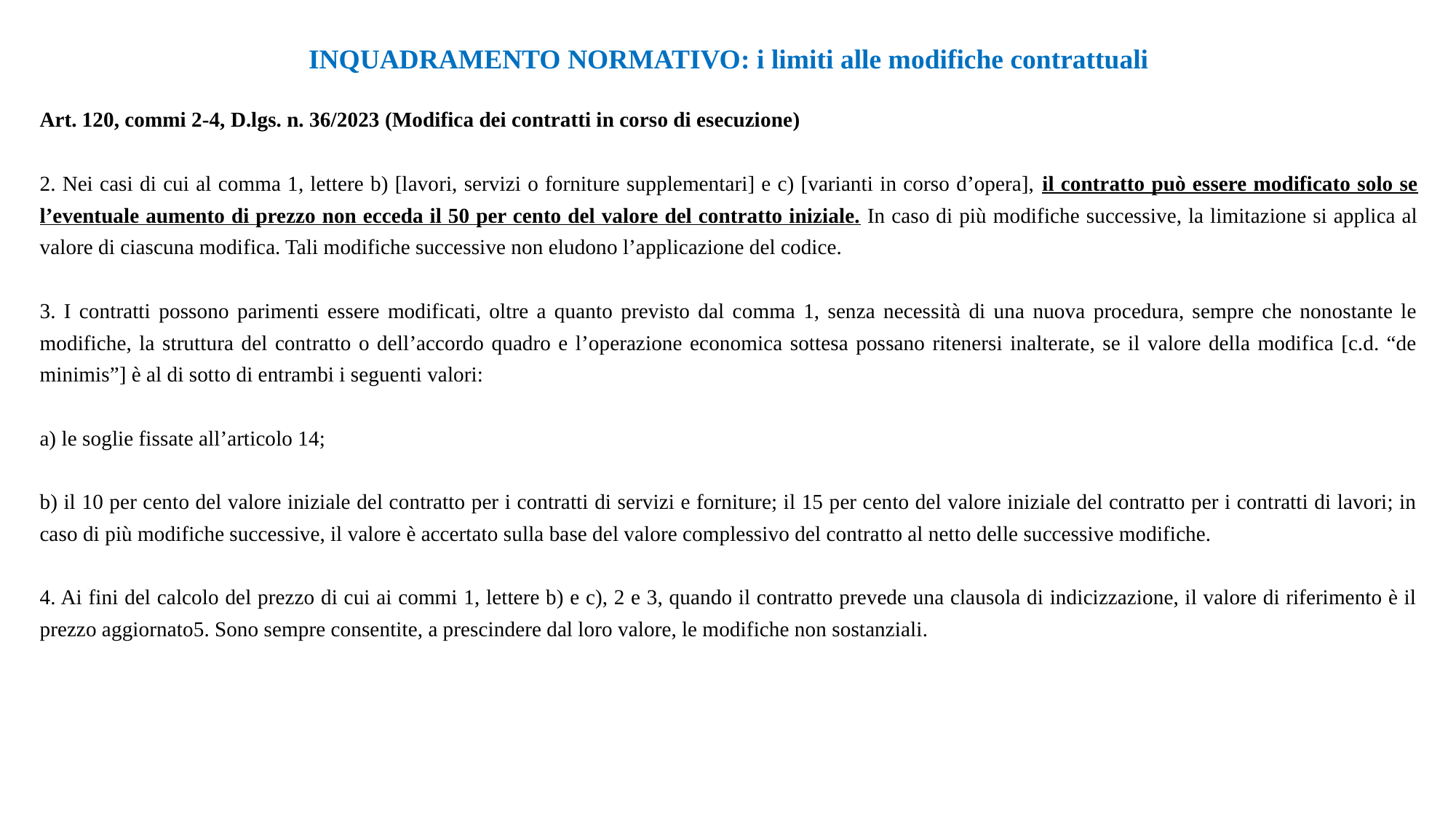

INQUADRAMENTO NORMATIVO: i limiti alle modifiche contrattuali

Art. 120, commi 2-4, D.lgs. n. 36/2023 (Modifica dei contratti in corso di esecuzione)

2. Nei casi di cui al comma 1, lettere b) [lavori, servizi o forniture supplementari] e c) [varianti in corso d’opera], il contratto può essere modificato solo se l’eventuale aumento di prezzo non ecceda il 50 per cento del valore del contratto iniziale. In caso di più modifiche successive, la limitazione si applica al valore di ciascuna modifica. Tali modifiche successive non eludono l’applicazione del codice.

3. I contratti possono parimenti essere modificati, oltre a quanto previsto dal comma 1, senza necessità di una nuova procedura, sempre che nonostante le modifiche, la struttura del contratto o dell’accordo quadro e l’operazione economica sottesa possano ritenersi inalterate, se il valore della modifica [c.d. “de minimis”] è al di sotto di entrambi i seguenti valori:

a) le soglie fissate all’articolo 14;

b) il 10 per cento del valore iniziale del contratto per i contratti di servizi e forniture; il 15 per cento del valore iniziale del contratto per i contratti di lavori; in caso di più modifiche successive, il valore è accertato sulla base del valore complessivo del contratto al netto delle successive modifiche.

4. Ai fini del calcolo del prezzo di cui ai commi 1, lettere b) e c), 2 e 3, quando il contratto prevede una clausola di indicizzazione, il valore di riferimento è il prezzo aggiornato5. Sono sempre consentite, a prescindere dal loro valore, le modifiche non sostanziali.